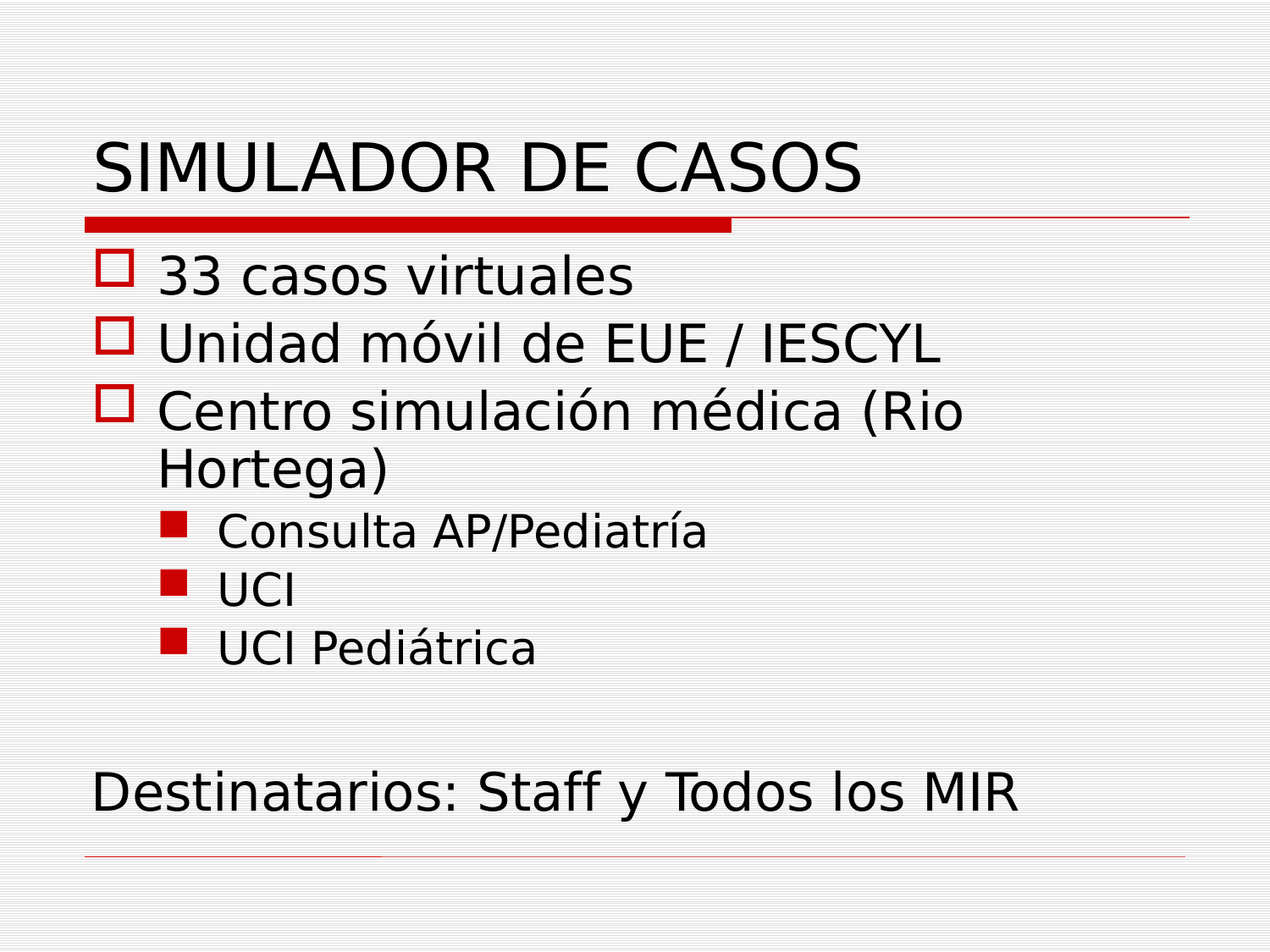

# SIMULADOR DE CASOS
33 casos virtuales
Unidad móvil de EUE / IESCYL
Centro simulación médica (Rio Hortega)
Consulta AP/Pediatría
UCI
UCI Pediátrica

Destinatarios: Staff y Todos los MIR